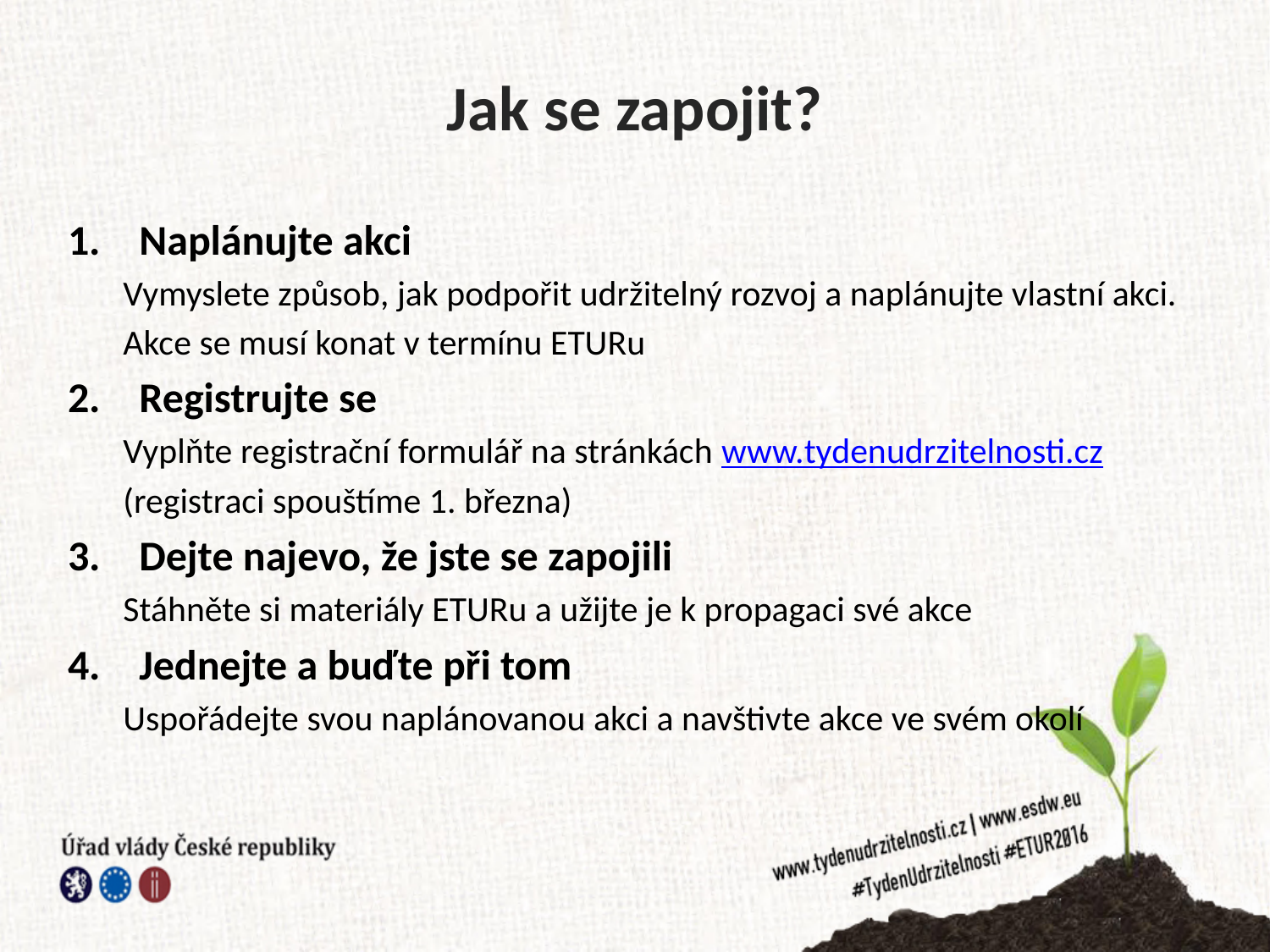

# Jak se zapojit?
Naplánujte akci
Vymyslete způsob, jak podpořit udržitelný rozvoj a naplánujte vlastní akci.
Akce se musí konat v termínu ETURu
Registrujte se
Vyplňte registrační formulář na stránkách www.tydenudrzitelnosti.cz
(registraci spouštíme 1. března)
Dejte najevo, že jste se zapojili
Stáhněte si materiály ETURu a užijte je k propagaci své akce
Jednejte a buďte při tom
Uspořádejte svou naplánovanou akci a navštivte akce ve svém okolí